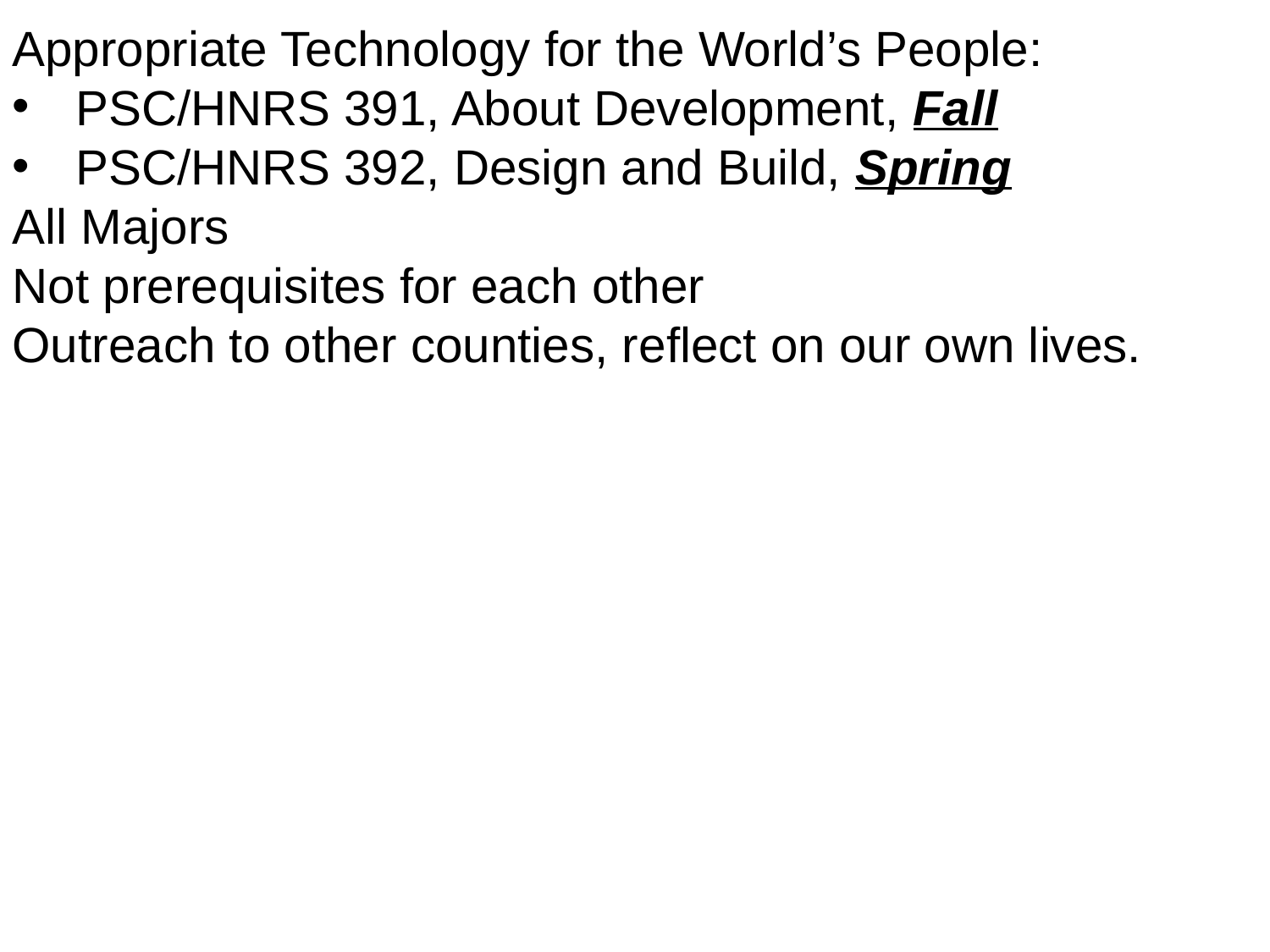

Appropriate Technology for the World’s People:
PSC/HNRS 391, About Development, Fall
PSC/HNRS 392, Design and Build, Spring
All Majors
Not prerequisites for each other
Outreach to other counties, reflect on our own lives.